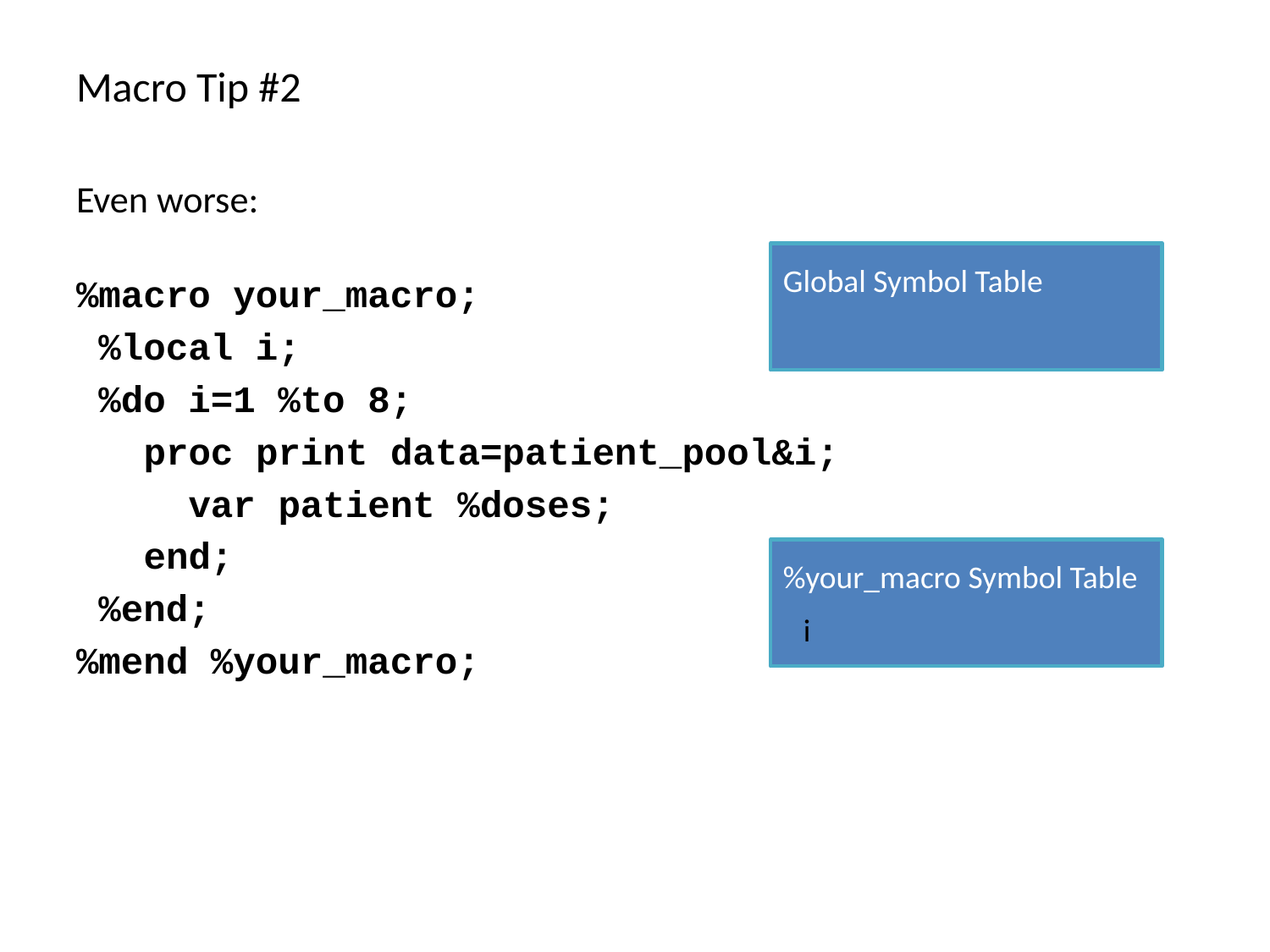

# Macro Tip #2
Even worse:

%macro your_macro;
 %local i;
 %do i=1 %to 8;
   proc print data=patient_pool&i;
     var patient %doses;
   end;
 %end;
%mend %your_macro;

Global Symbol Table

%your_macro Symbol Table

i